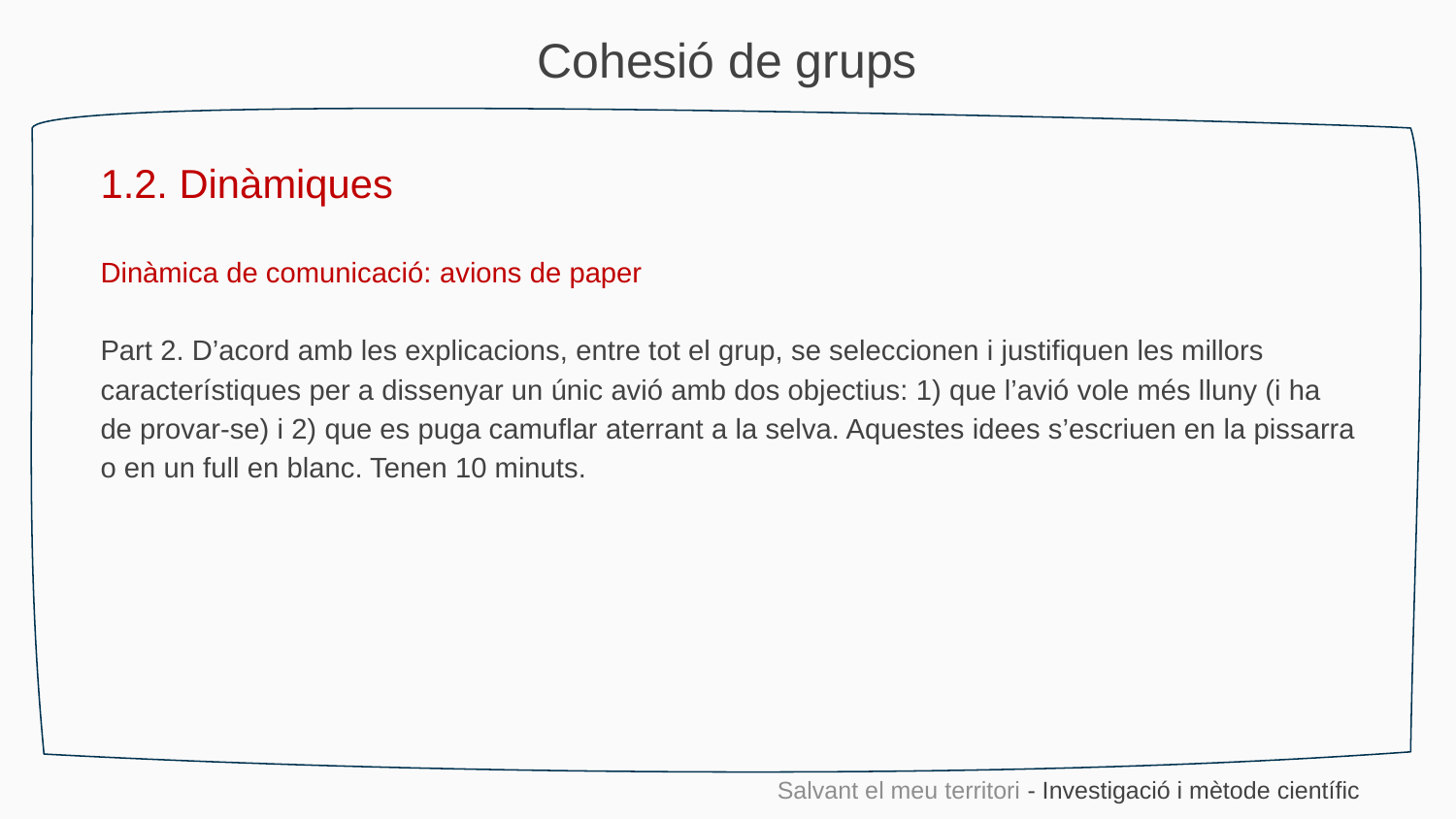

Cohesió de grups

1.2. Dinàmiques
Dinàmica de comunicació: avions de paper

Part 2. D’acord amb les explicacions, entre tot el grup, se seleccionen i justifiquen les millors característiques per a dissenyar un únic avió amb dos objectius: 1) que l’avió vole més lluny (i ha de provar-se) i 2) que es puga camuflar aterrant a la selva. Aquestes idees s’escriuen en la pissarra o en un full en blanc. Tenen 10 minuts.

Salvant el meu territori - Investigació i mètode científic